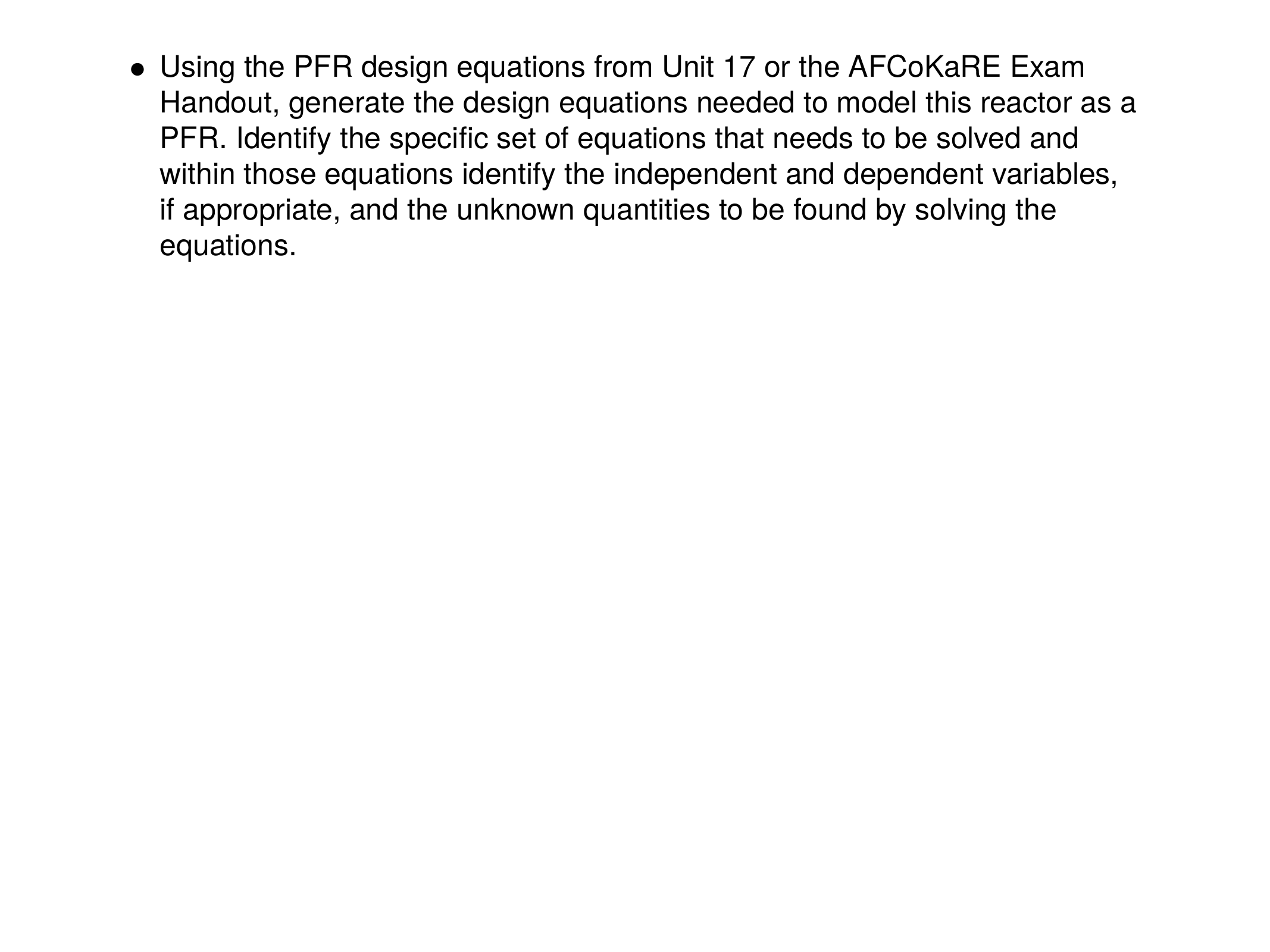

Using the PFR design equations from Unit 17 or the AFCoKaRE Exam Handout, generate the design equations needed to model this reactor as a PFR. Identify the specific set of equations that needs to be solved and within those equations identify the independent and dependent variables, if appropriate, and the unknown quantities to be found by solving the equations.